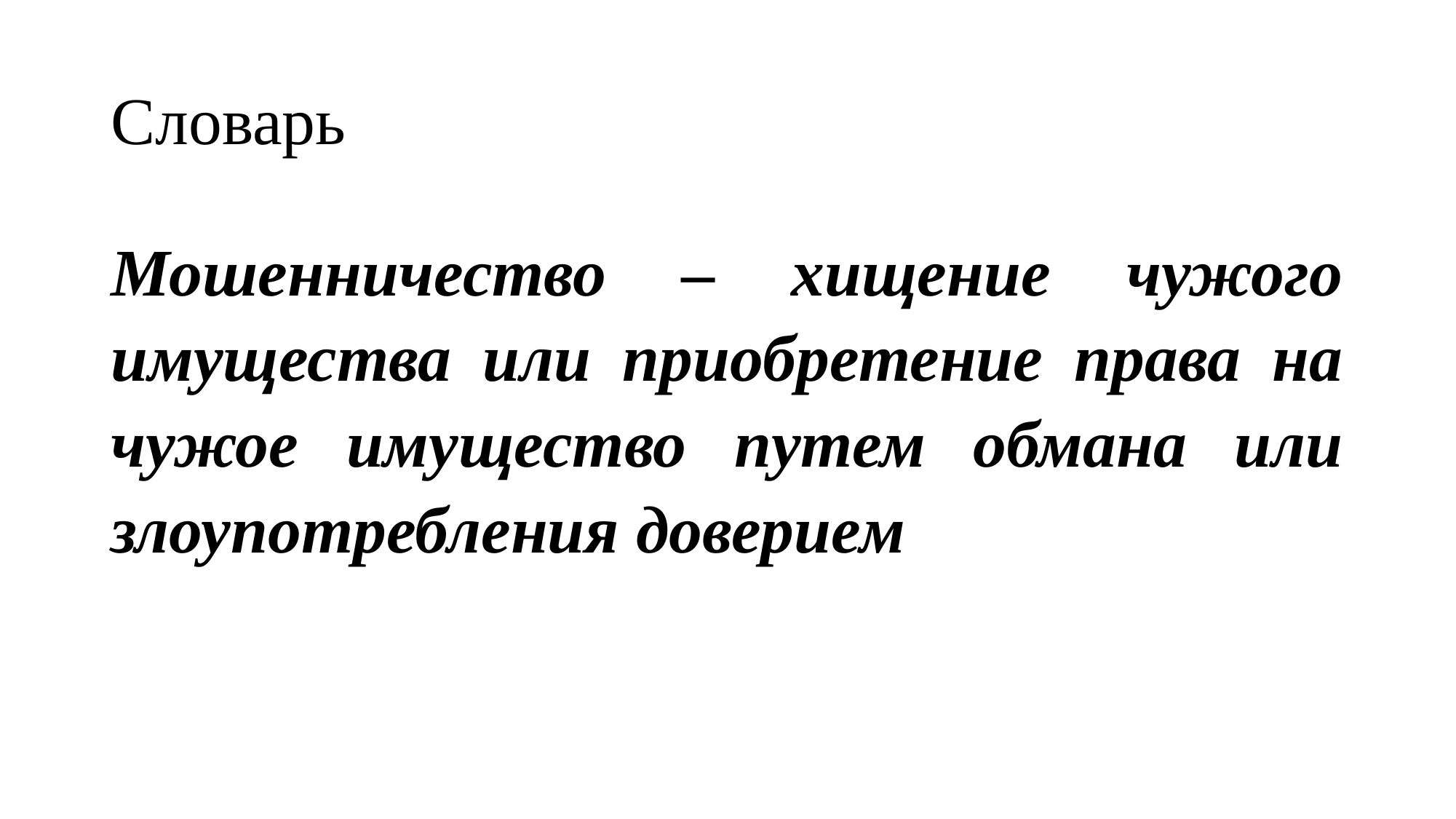

# Словарь
Мошенничество – хищение чужого имущества или приобретение права на чужое имущество путем обмана или злоупотребления доверием